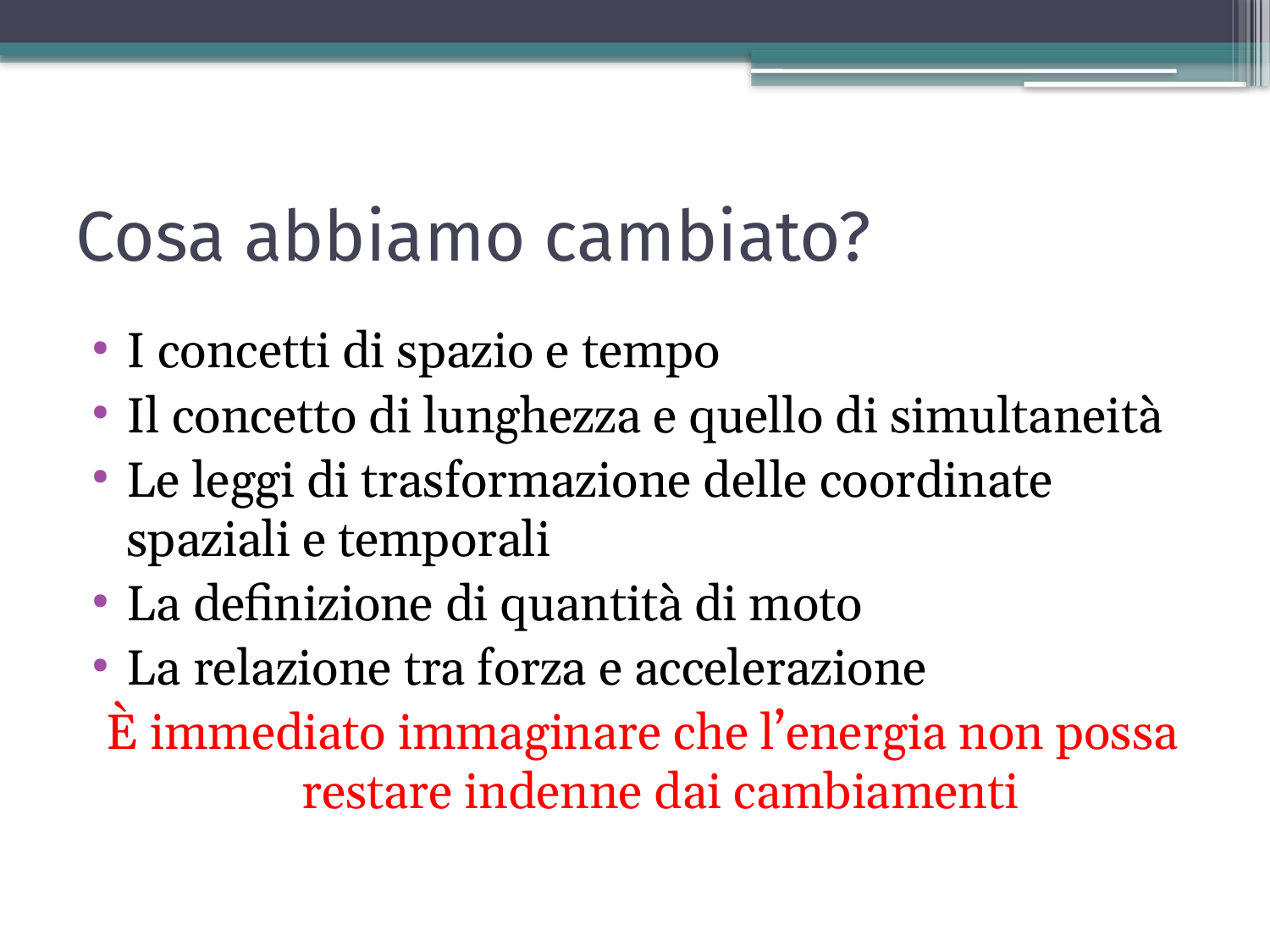

# Cosa abbiamo cambiato?
I concetti di spazio e tempo
Il concetto di lunghezza e quello di simultaneità
Le leggi di trasformazione delle coordinate spaziali e temporali
La definizione di quantità di moto
La relazione tra forza e accelerazione
È immediato immaginare che l’energia non possa restare indenne dai cambiamenti